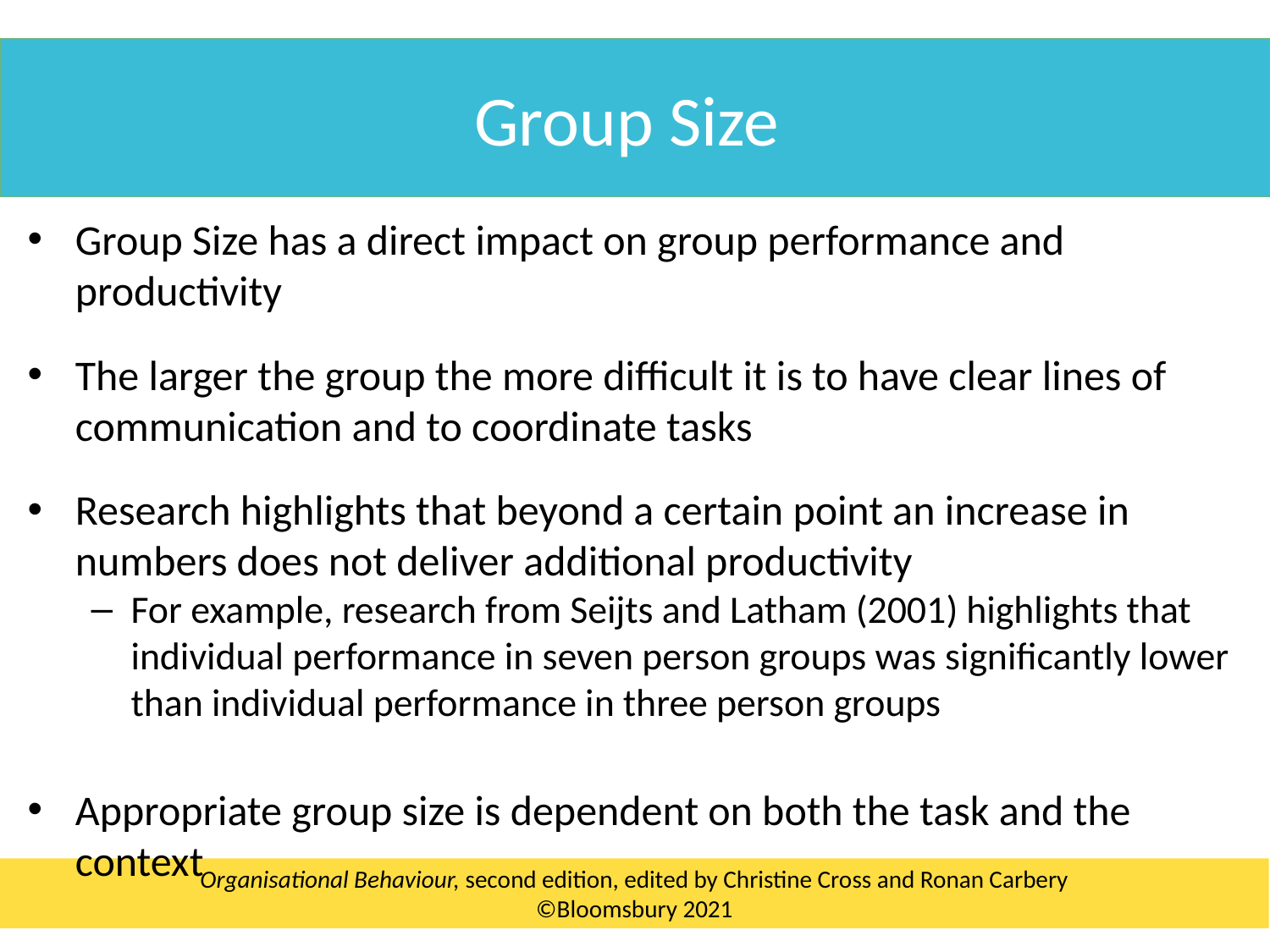

Group Size
Group Size has a direct impact on group performance and productivity

The larger the group the more difficult it is to have clear lines of communication and to coordinate tasks

Research highlights that beyond a certain point an increase in numbers does not deliver additional productivity
For example, research from Seijts and Latham (2001) highlights that individual performance in seven person groups was significantly lower than individual performance in three person groups

Appropriate group size is dependent on both the task and the context